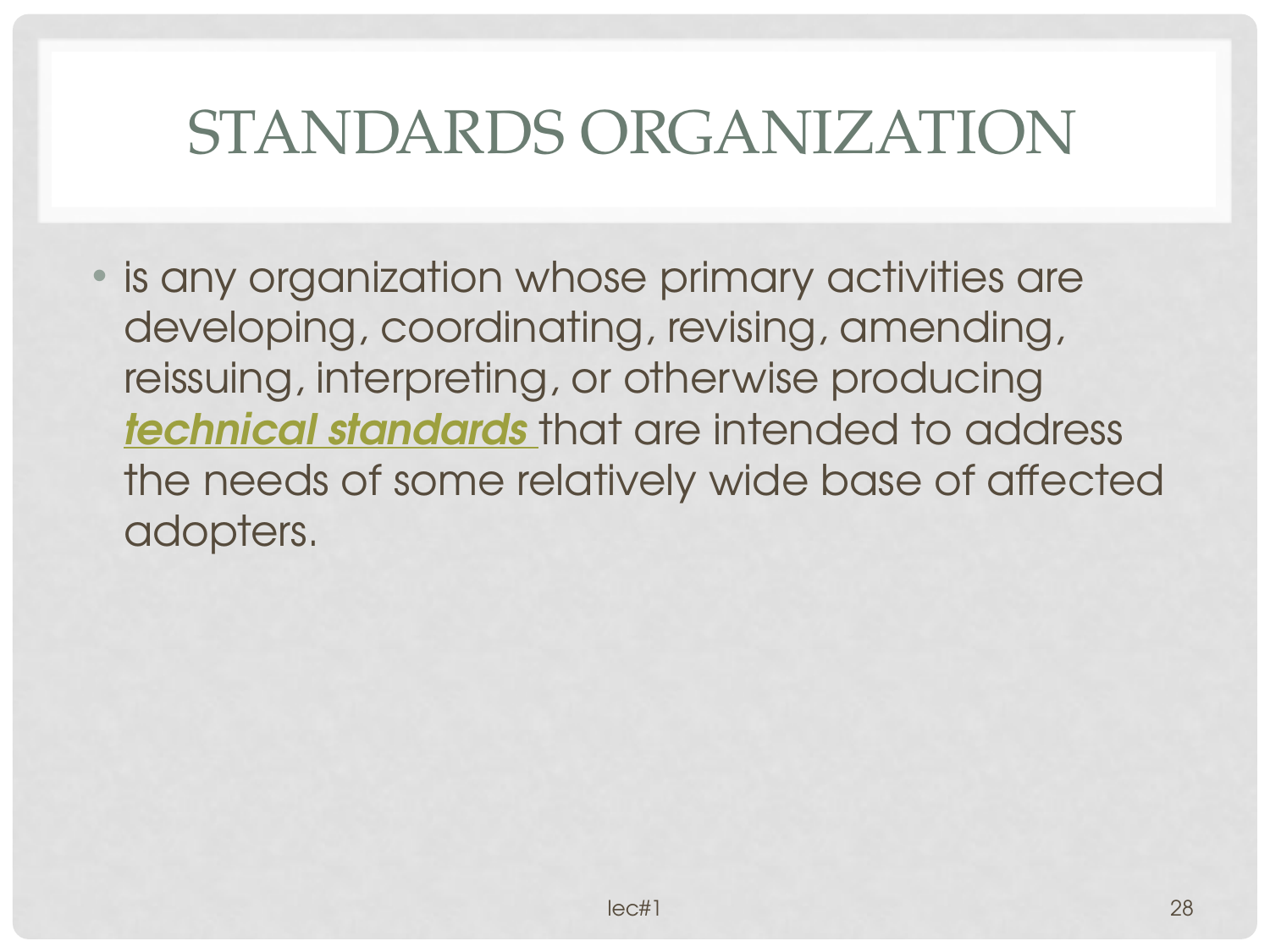

# standards organization
is any organization whose primary activities are developing, coordinating, revising, amending, reissuing, interpreting, or otherwise producing technical standards that are intended to address the needs of some relatively wide base of affected adopters.
lec#1
28